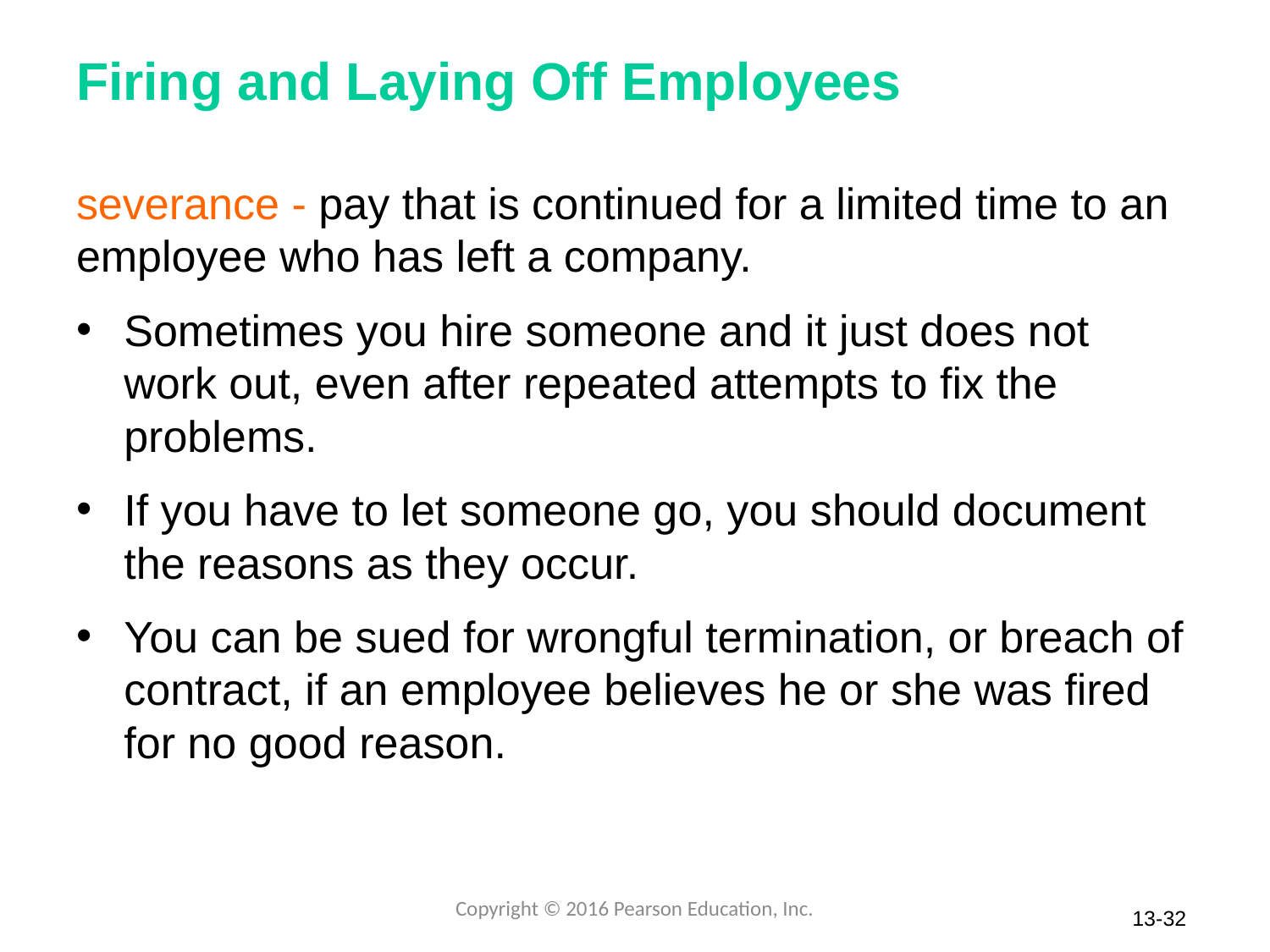

# Firing and Laying Off Employees
severance - pay that is continued for a limited time to an employee who has left a company.

Sometimes you hire someone and it just does not work out, even after repeated attempts to fix the problems.

If you have to let someone go, you should document the reasons as they occur.

You can be sued for wrongful termination, or breach of contract, if an employee believes he or she was fired for no good reason.
Copyright © 2016 Pearson Education, Inc.